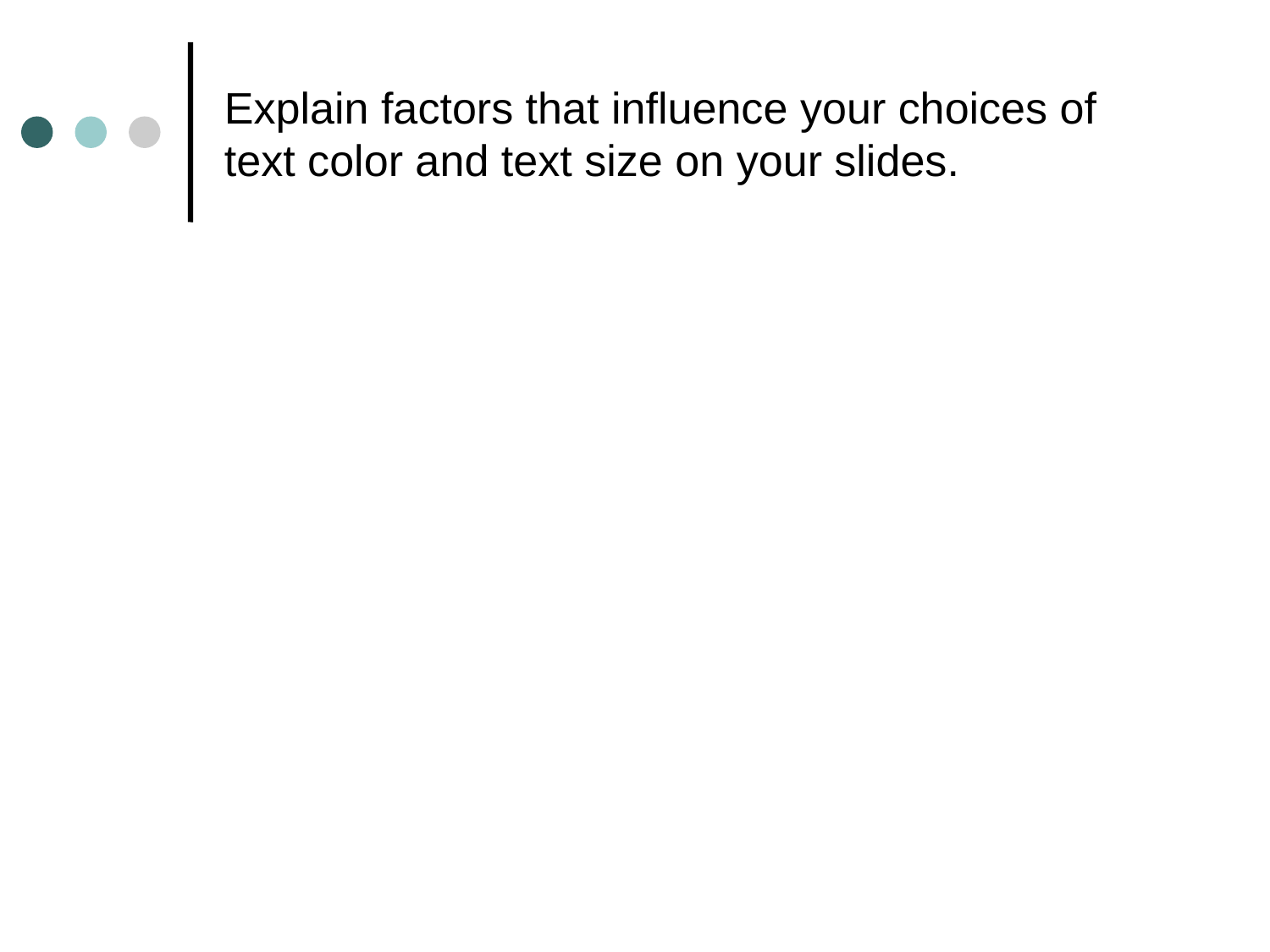

# Explain factors that influence your choices of text color and text size on your slides.